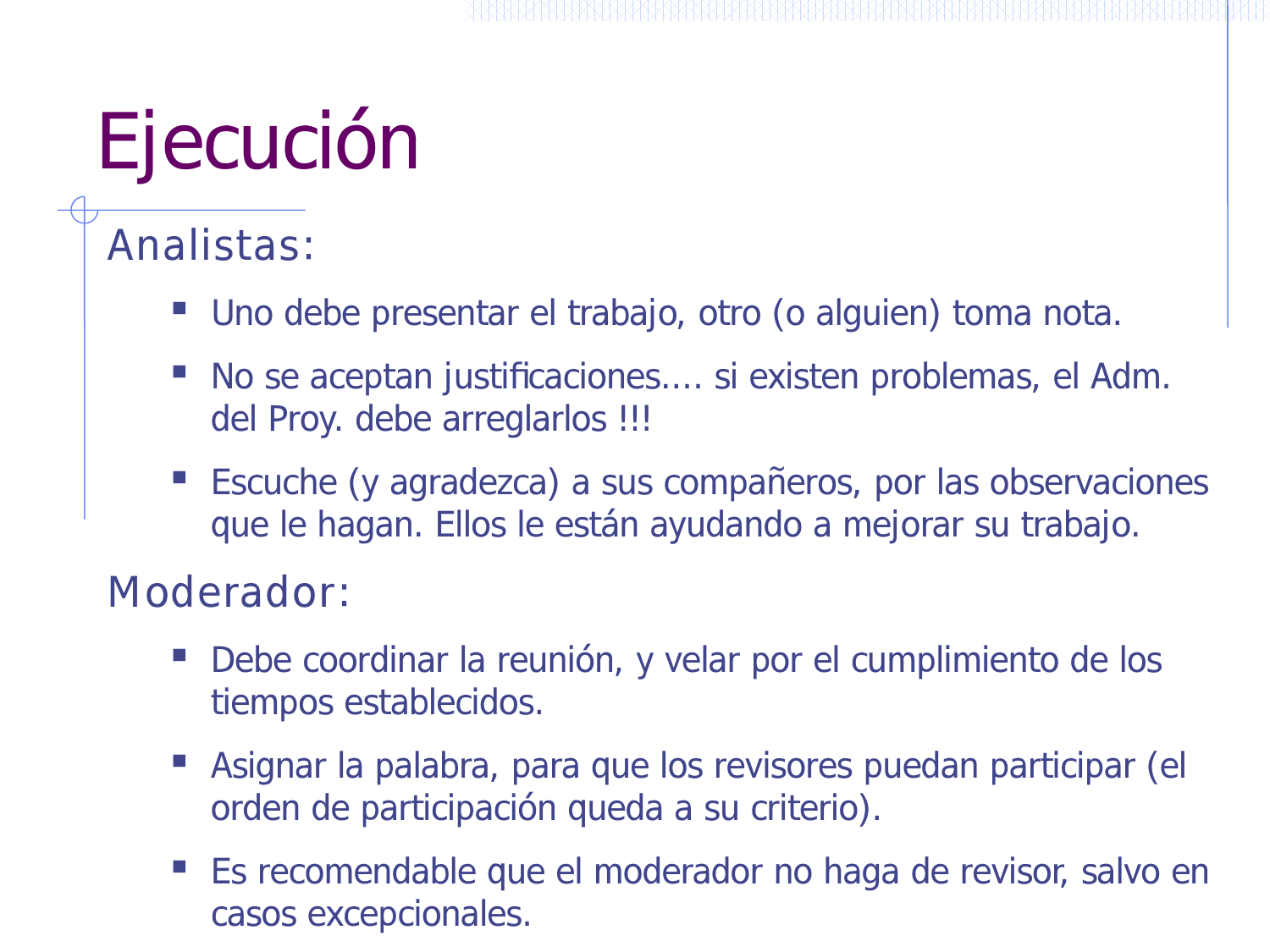

# Ejecución
Analistas:
Uno debe presentar el trabajo, otro (o alguien) toma nota.
No se aceptan justificaciones.... si existen problemas, el Adm. del Proy. debe arreglarlos !!!
Escuche (y agradezca) a sus compañeros, por las observaciones que le hagan. Ellos le están ayudando a mejorar su trabajo.
Moderador:
Debe coordinar la reunión, y velar por el cumplimiento de los tiempos establecidos.
Asignar la palabra, para que los revisores puedan participar (el orden de participación queda a su criterio).
Es recomendable que el moderador no haga de revisor, salvo en casos excepcionales.